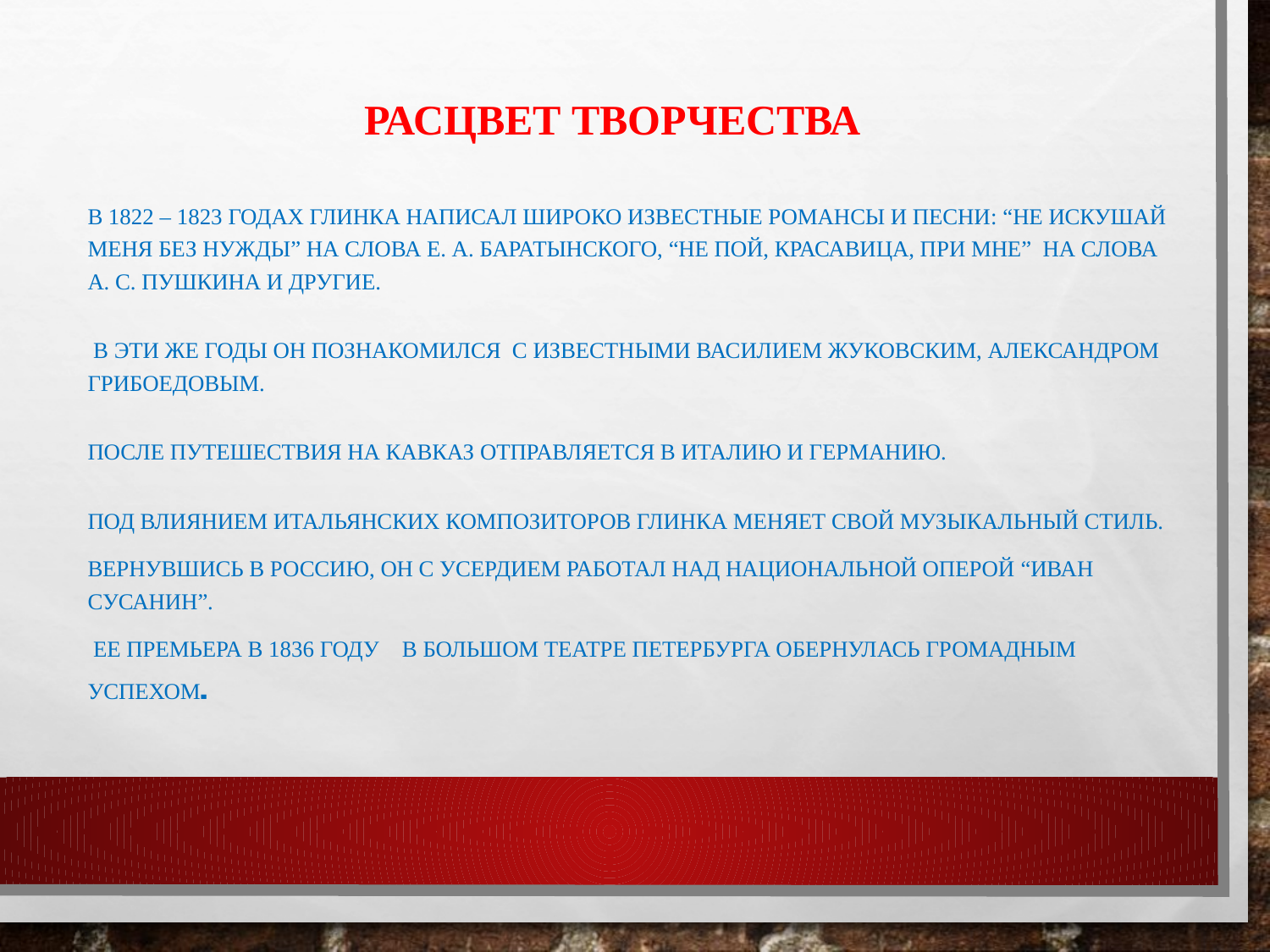

# Расцвет творчества
В 1822 – 1823 годах Глинка написал широко известные романсы и песни: “Не искушай меня без нужды” на слова Е. А. Баратынского, “Не пой, красавица, при мне”  на слова  А. С. Пушкина и другие.
 В эти же годы он познакомился  с известными Василием Жуковским, Александром Грибоедовым.
После путешествия на Кавказ отправляется в Италию и Германию.
Под влиянием итальянских композиторов Глинка меняет свой музыкальный стиль.
Вернувшись в Россию, он с усердием работал над национальной оперой “Иван Сусанин”.
 Ее премьера в 1836 году    в Большом театре Петербурга обернулась громадным успехом.